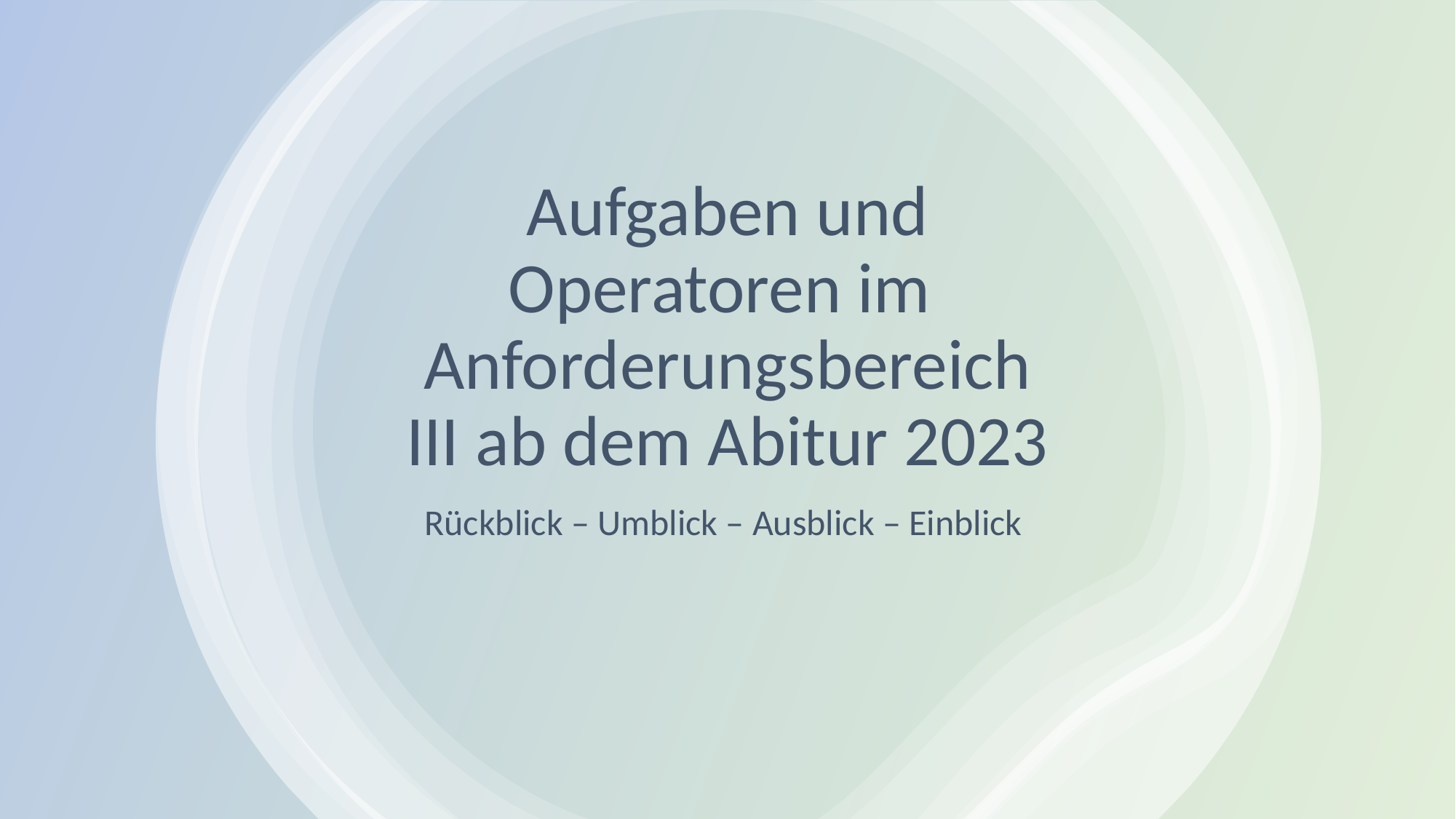

# Aufgaben und Operatoren im  Anforderungsbereich III ab dem Abitur 2023
Rückblick – Umblick – Ausblick – Einblick